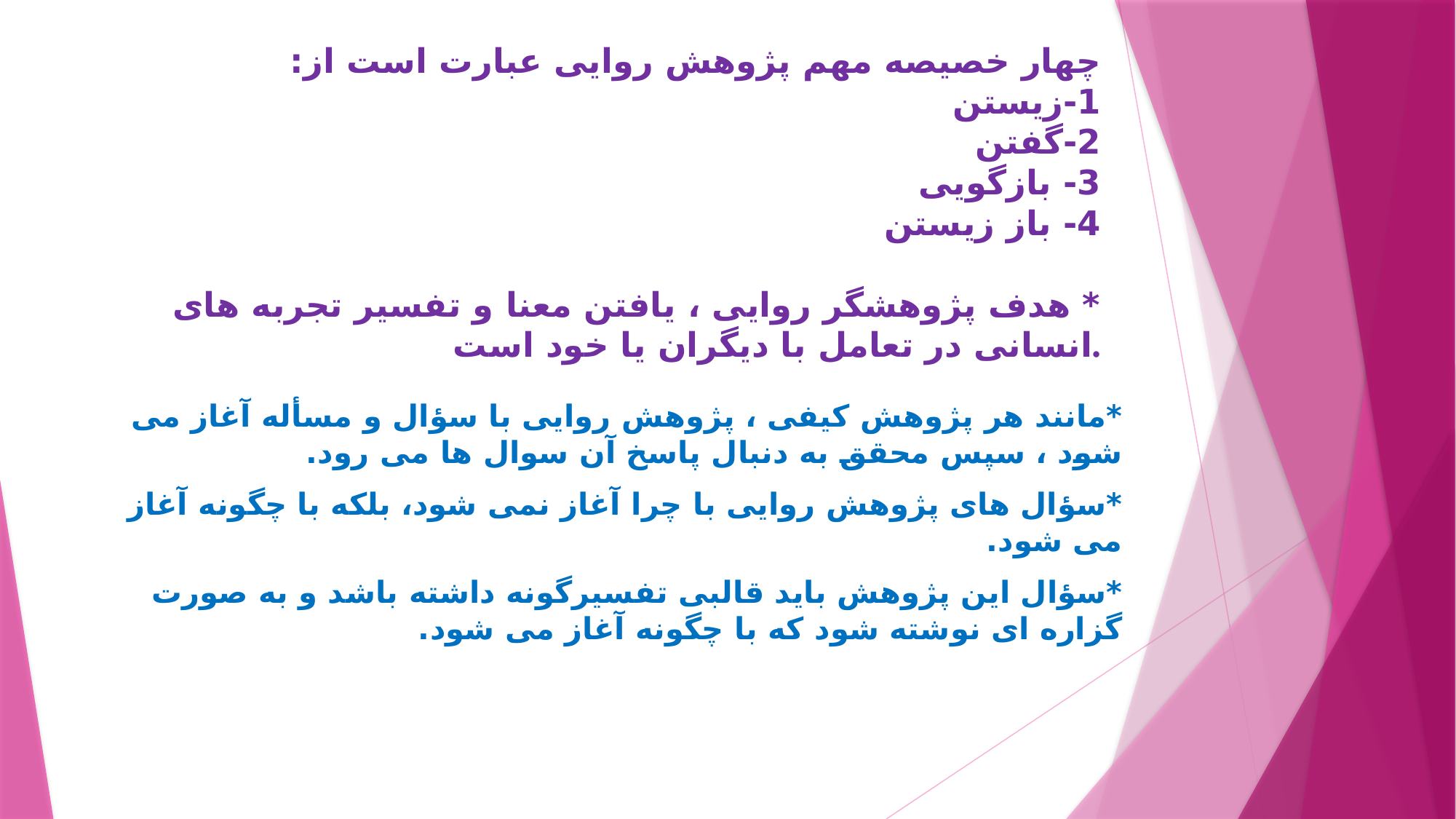

# چهار خصیصه مهم پژوهش روایی عبارت است از: 1-زیستن 2-گفتن 3- بازگویی 4- باز زیستن * هدف پژوهشگر روایی ، یافتن معنا و تفسیر تجربه های انسانی در تعامل با دیگران یا خود است.
*مانند هر پژوهش کیفی ، پژوهش روایی با سؤال و مسأله آغاز می شود ، سپس محقق به دنبال پاسخ آن سوال ها می رود.
*سؤال های پژوهش روایی با چرا آغاز نمی شود، بلکه با چگونه آغاز می شود.
*سؤال این پژوهش باید قالبی تفسیرگونه داشته باشد و به صورت گزاره ای نوشته شود که با چگونه آغاز می شود.